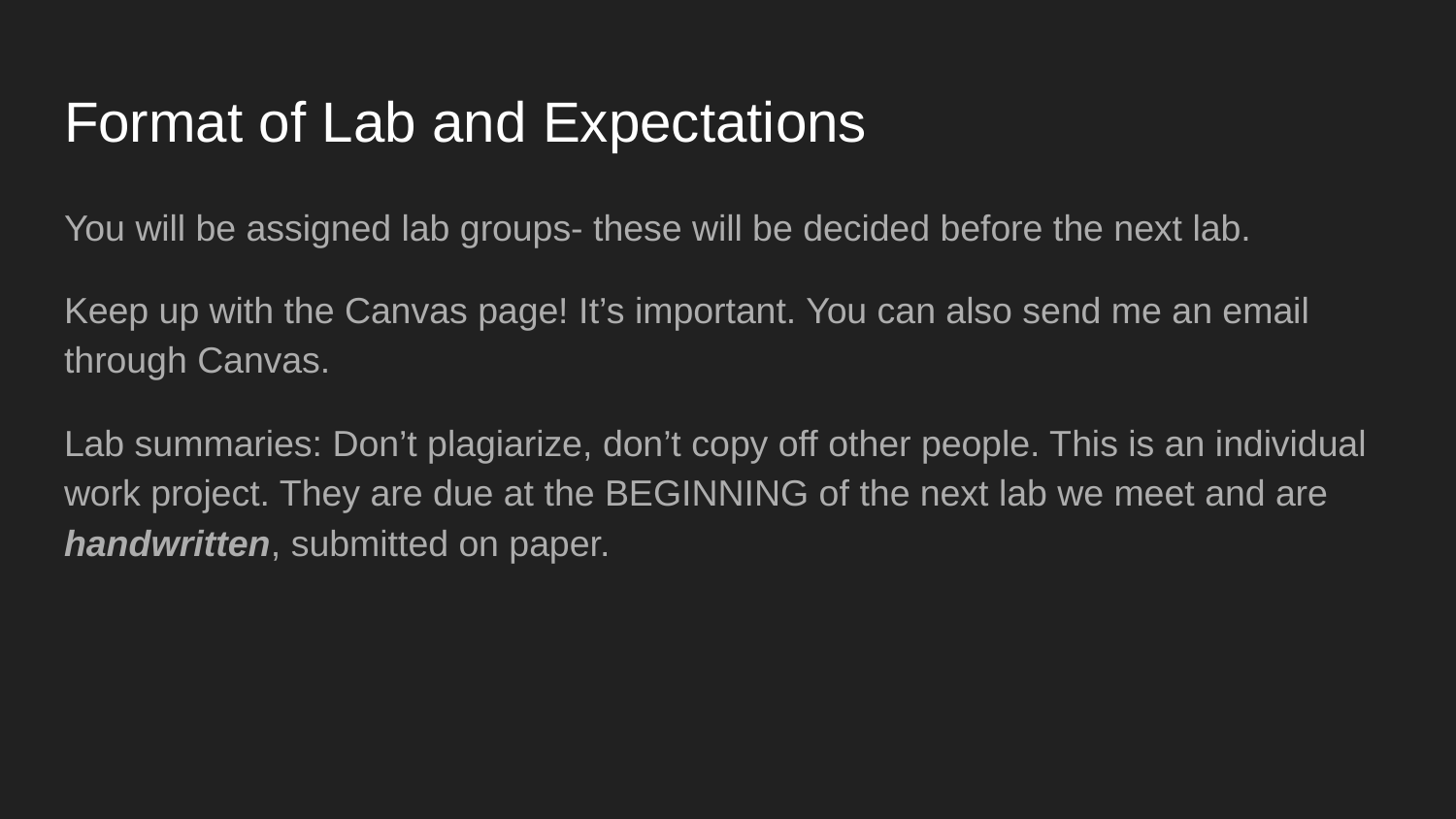

# Format of Lab and Expectations
You will be assigned lab groups- these will be decided before the next lab.
Keep up with the Canvas page! It’s important. You can also send me an email through Canvas.
Lab summaries: Don’t plagiarize, don’t copy off other people. This is an individual work project. They are due at the BEGINNING of the next lab we meet and are handwritten, submitted on paper.